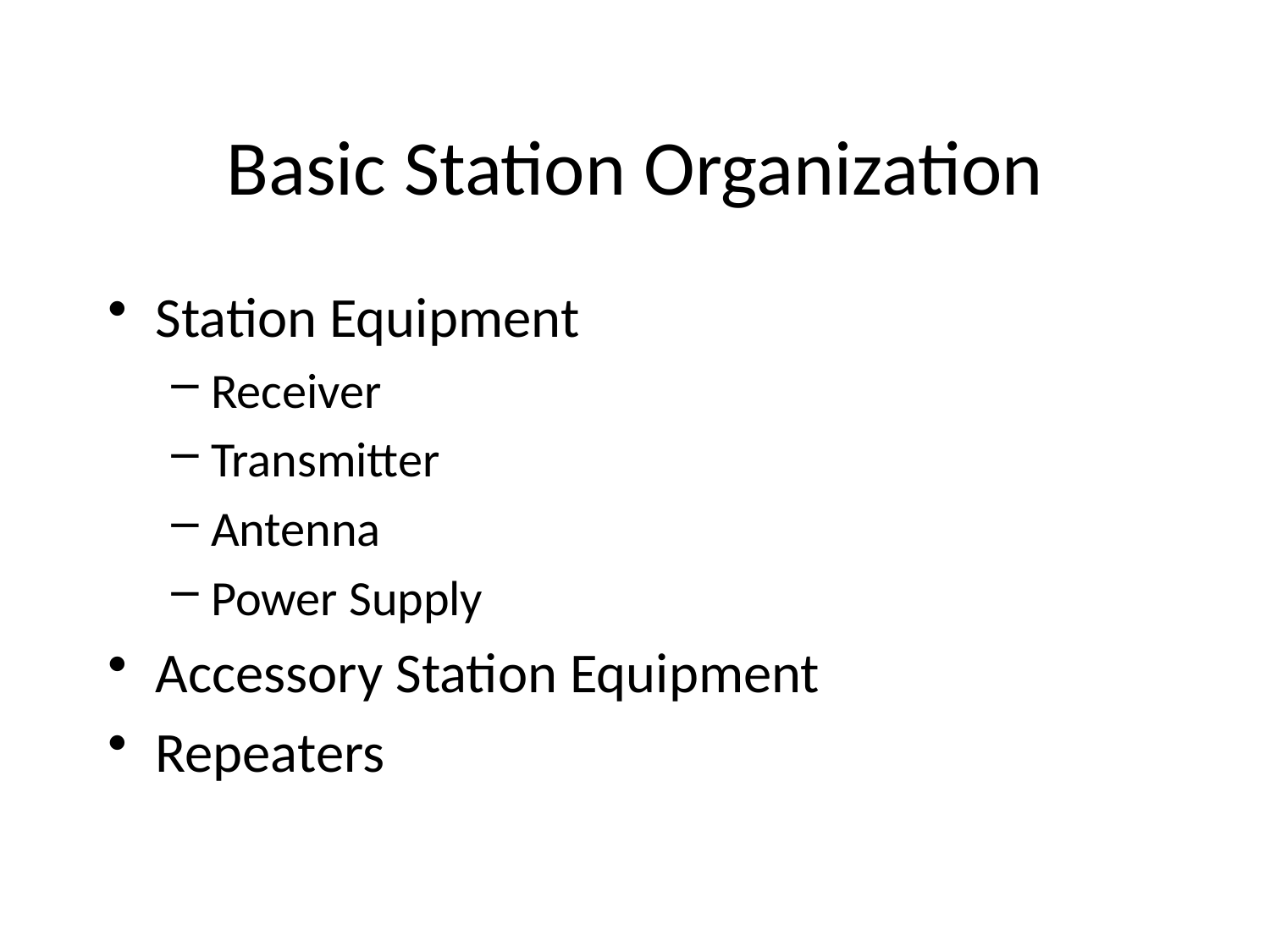

Basic Station Organization
Station Equipment
Receiver
Transmitter
Antenna
Power Supply
Accessory Station Equipment
Repeaters